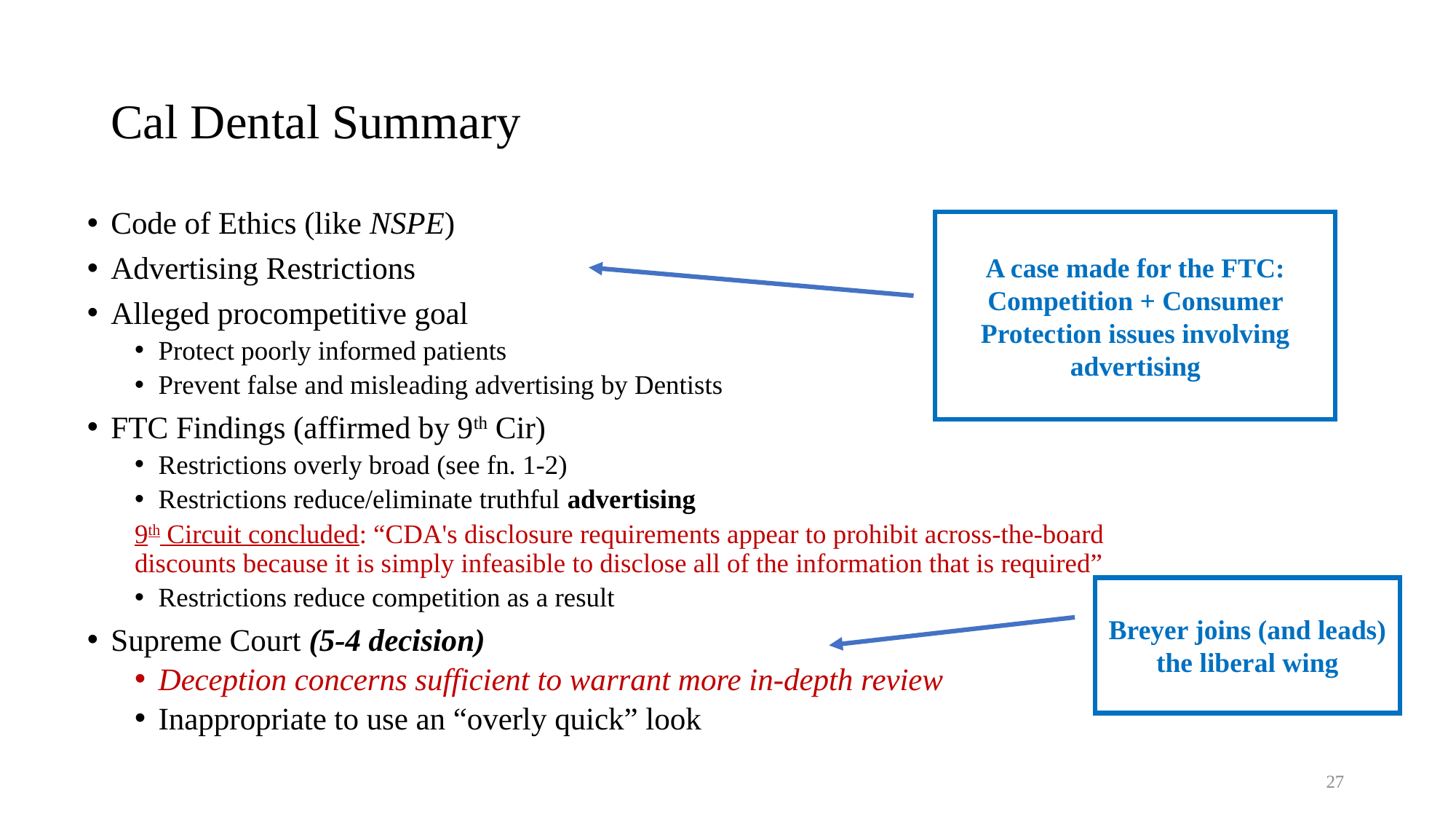

# Cal Dental Summary
Code of Ethics (like NSPE)
Advertising Restrictions
Alleged procompetitive goal
Protect poorly informed patients
Prevent false and misleading advertising by Dentists
FTC Findings (affirmed by 9th Cir)
Restrictions overly broad (see fn. 1-2)
Restrictions reduce/eliminate truthful advertising
9th Circuit concluded: “CDA's disclosure requirements appear to prohibit across-the-board discounts because it is simply infeasible to disclose all of the information that is required”
Restrictions reduce competition as a result
Supreme Court (5-4 decision)
Deception concerns sufficient to warrant more in-depth review
Inappropriate to use an “overly quick” look

A case made for the FTC: Competition + Consumer Protection issues involving advertising
Breyer joins (and leads) the liberal wing
27